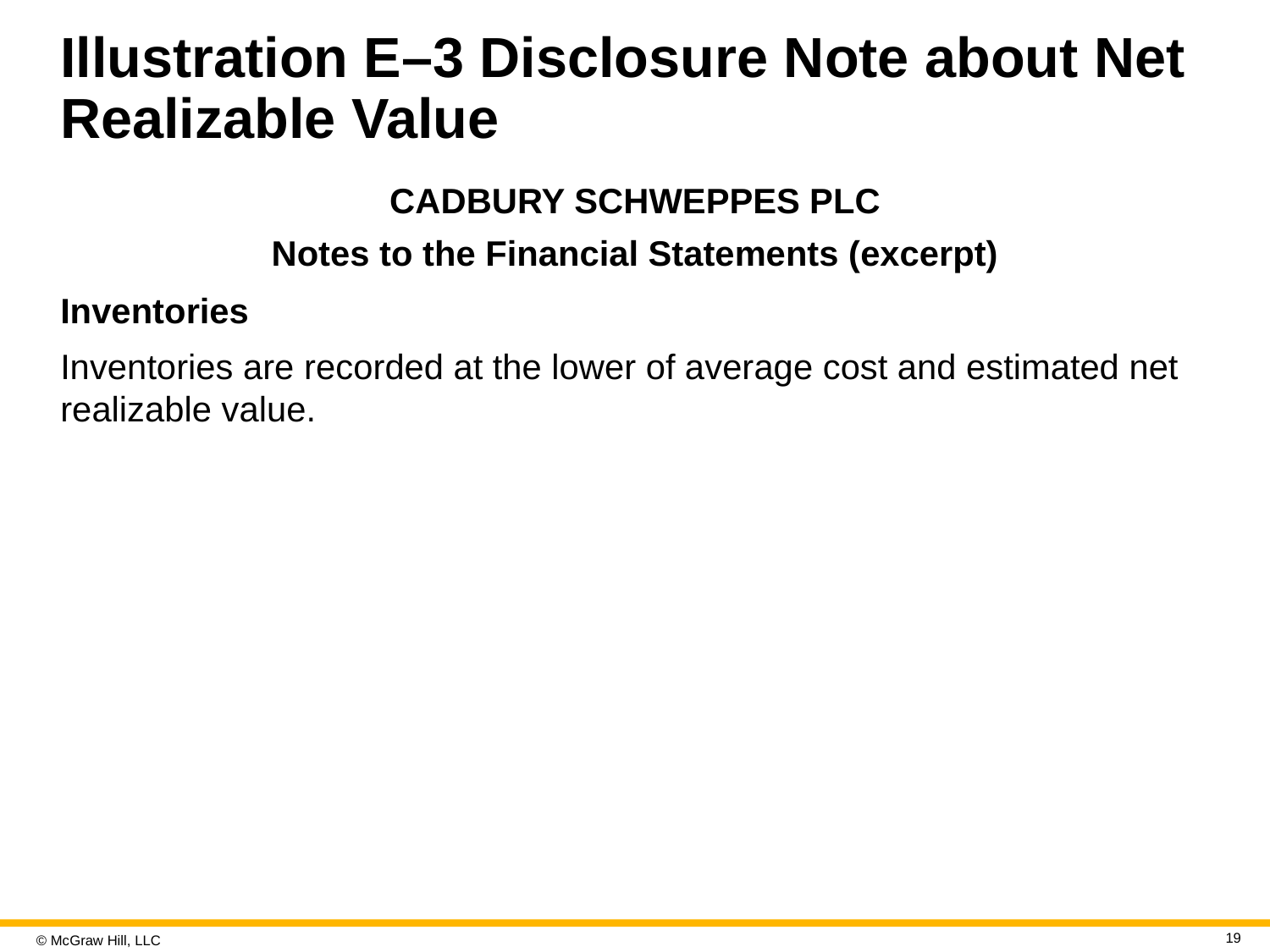

# Illustration E–3 Disclosure Note about Net Realizable Value
CADBURY SCHWEPPES PLC
Notes to the Financial Statements (excerpt)
Inventories
Inventories are recorded at the lower of average cost and estimated net realizable value.
19